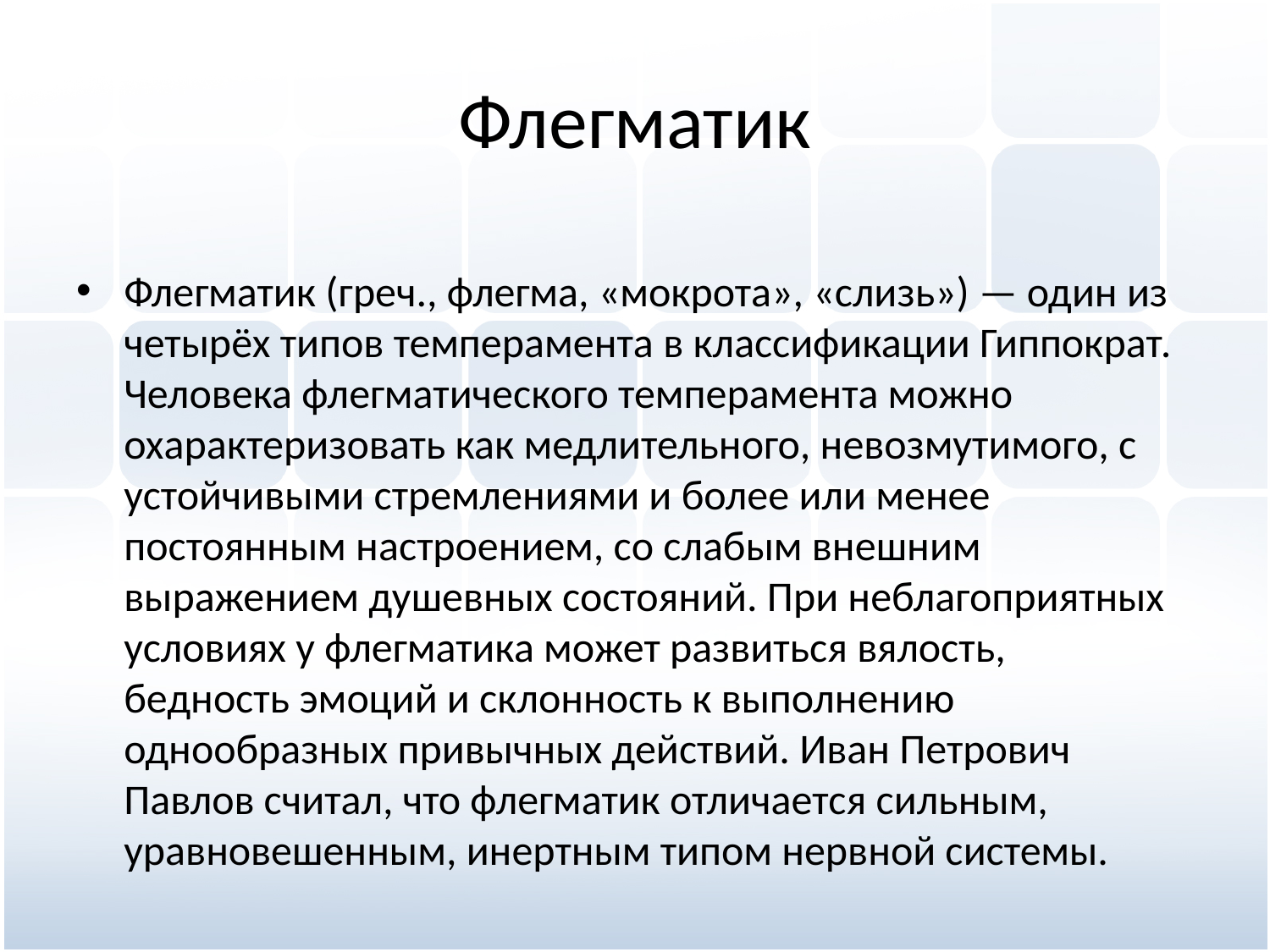

# Флегматик
Флегматик (греч., флегма, «мокрота», «слизь») — один из четырёх типов темперамента в классификации Гиппократ. Человека флегматического темперамента можно охарактеризовать как медлительного, невозмутимого, с устойчивыми стремлениями и более или менее постоянным настроением, со слабым внешним выражением душевных состояний. При неблагоприятных условиях у флегматика может развиться вялость, бедность эмоций и склонность к выполнению однообразных привычных действий. Иван Петрович Павлов считал, что флегматик отличается сильным, уравновешенным, инертным типом нервной системы.